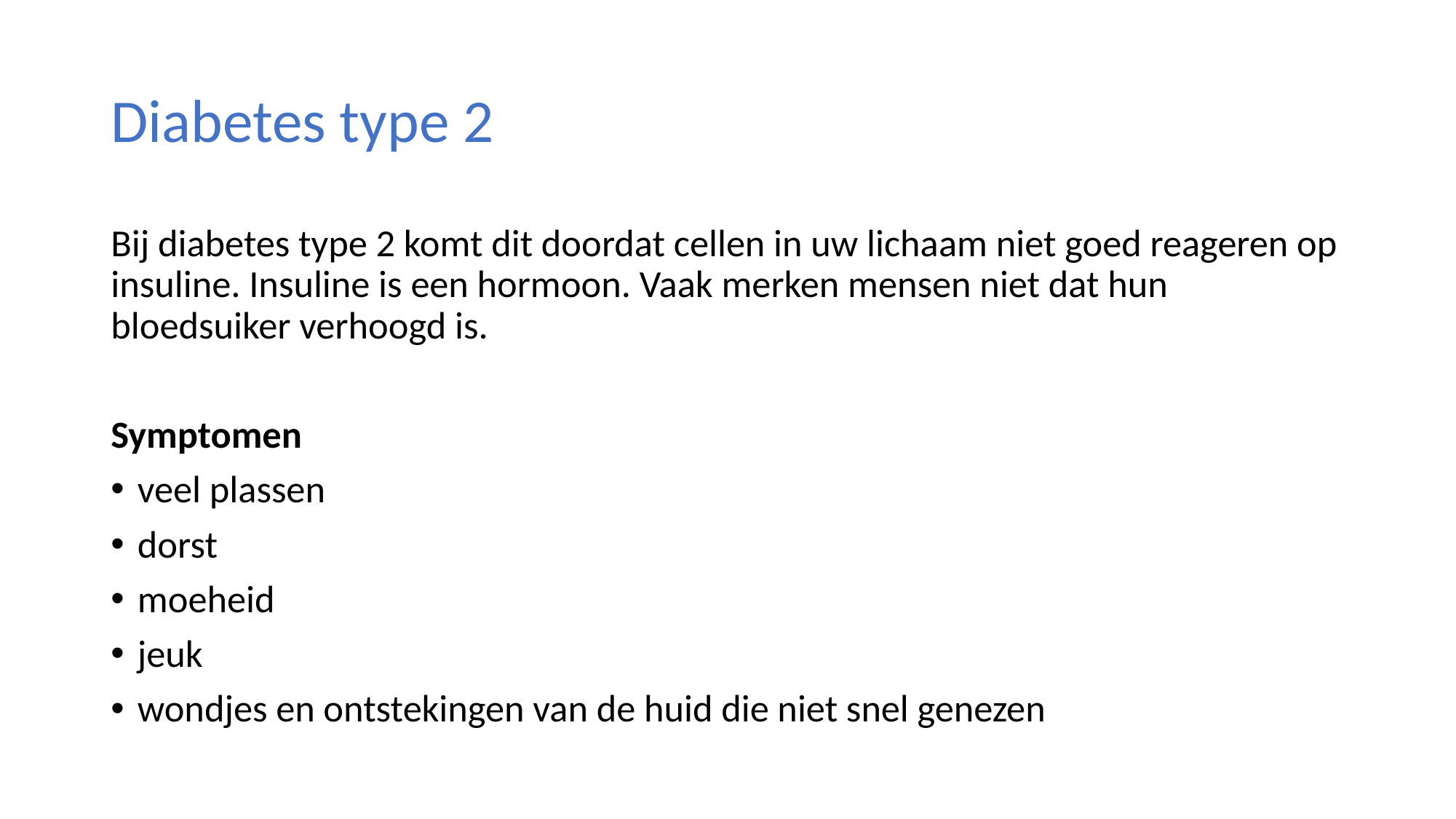

# Diabetes type 2
Bij diabetes type 2 komt dit doordat cellen in uw lichaam niet goed reageren op insuline. Insuline is een hormoon. Vaak merken mensen niet dat hun bloedsuiker verhoogd is.

Symptomen
veel plassen
dorst
moeheid
jeuk
wondjes en ontstekingen van de huid die niet snel genezen